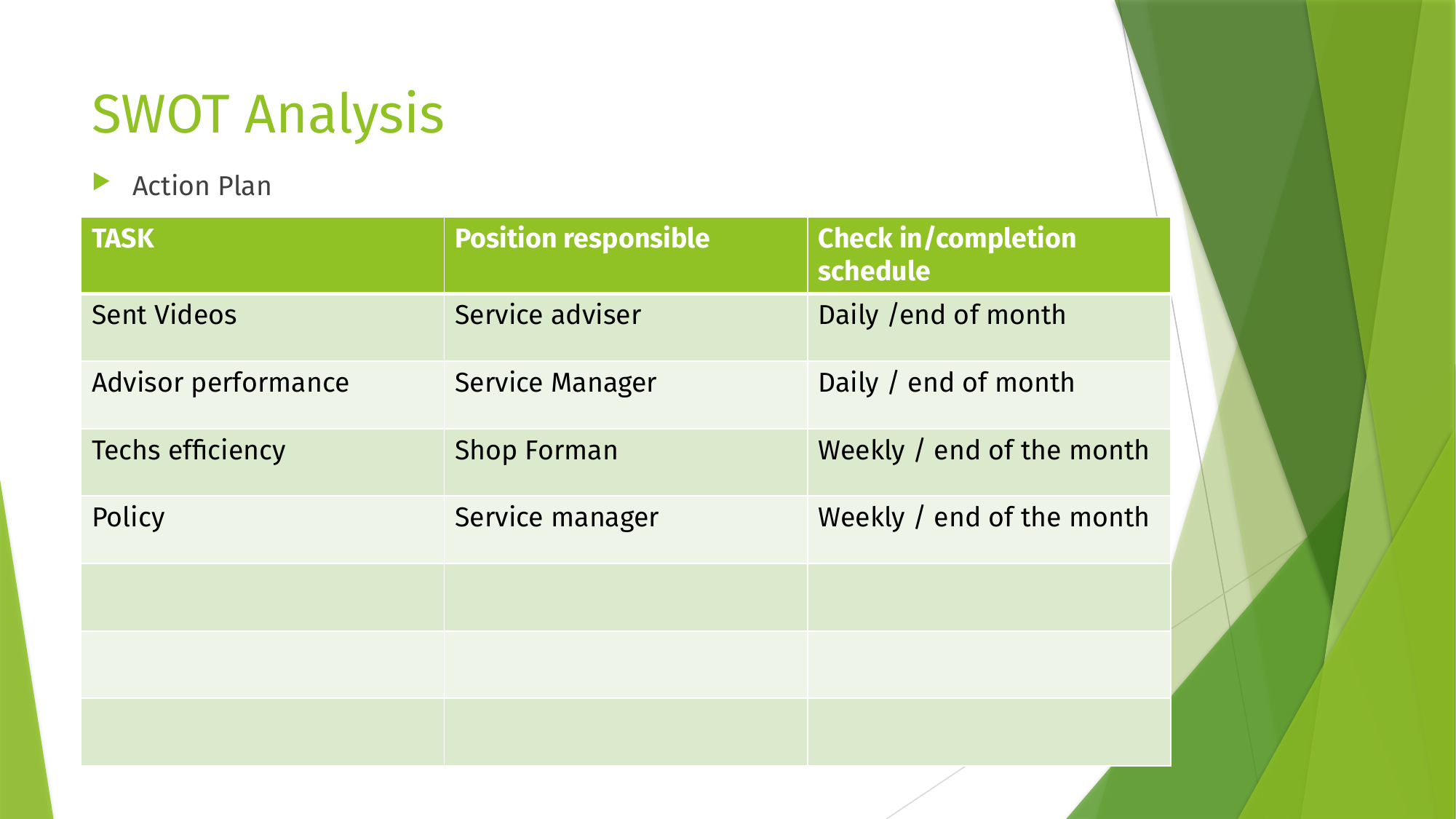

# SWOT Analysis
Action Plan

| TASK | Position responsible | Check in/completion schedule |
| --- | --- | --- |
| Sent Videos | Service adviser | Daily /end of month |
| Advisor performance | Service Manager | Daily / end of month |
| Techs efficiency | Shop Forman | Weekly / end of the month |
| Policy | Service manager | Weekly / end of the month |
|  |  |  |
|  |  |  |
|  |  |  |